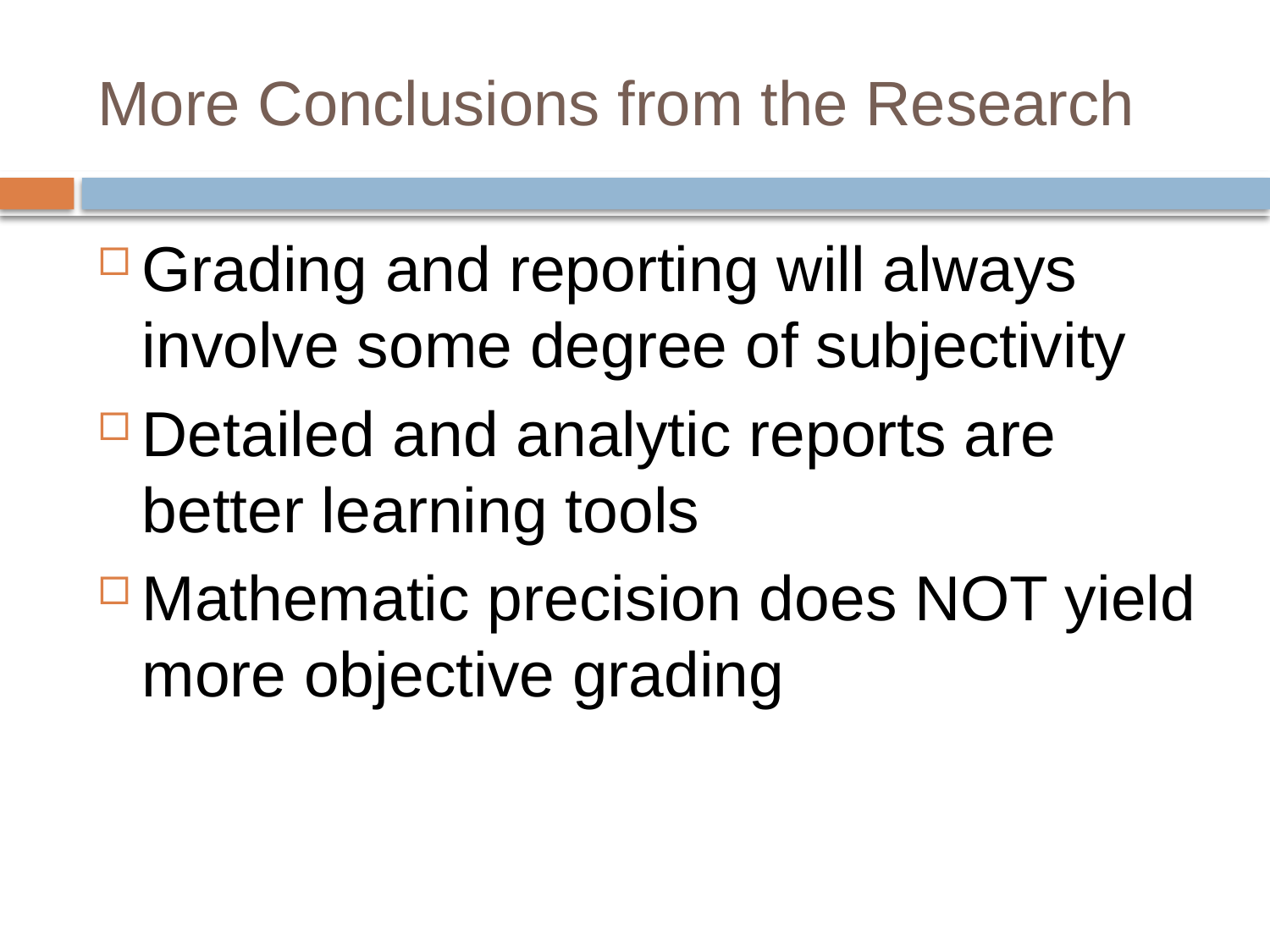

# More Conclusions from the Research
Grading and reporting will always involve some degree of subjectivity
Detailed and analytic reports are better learning tools
Mathematic precision does NOT yield more objective grading